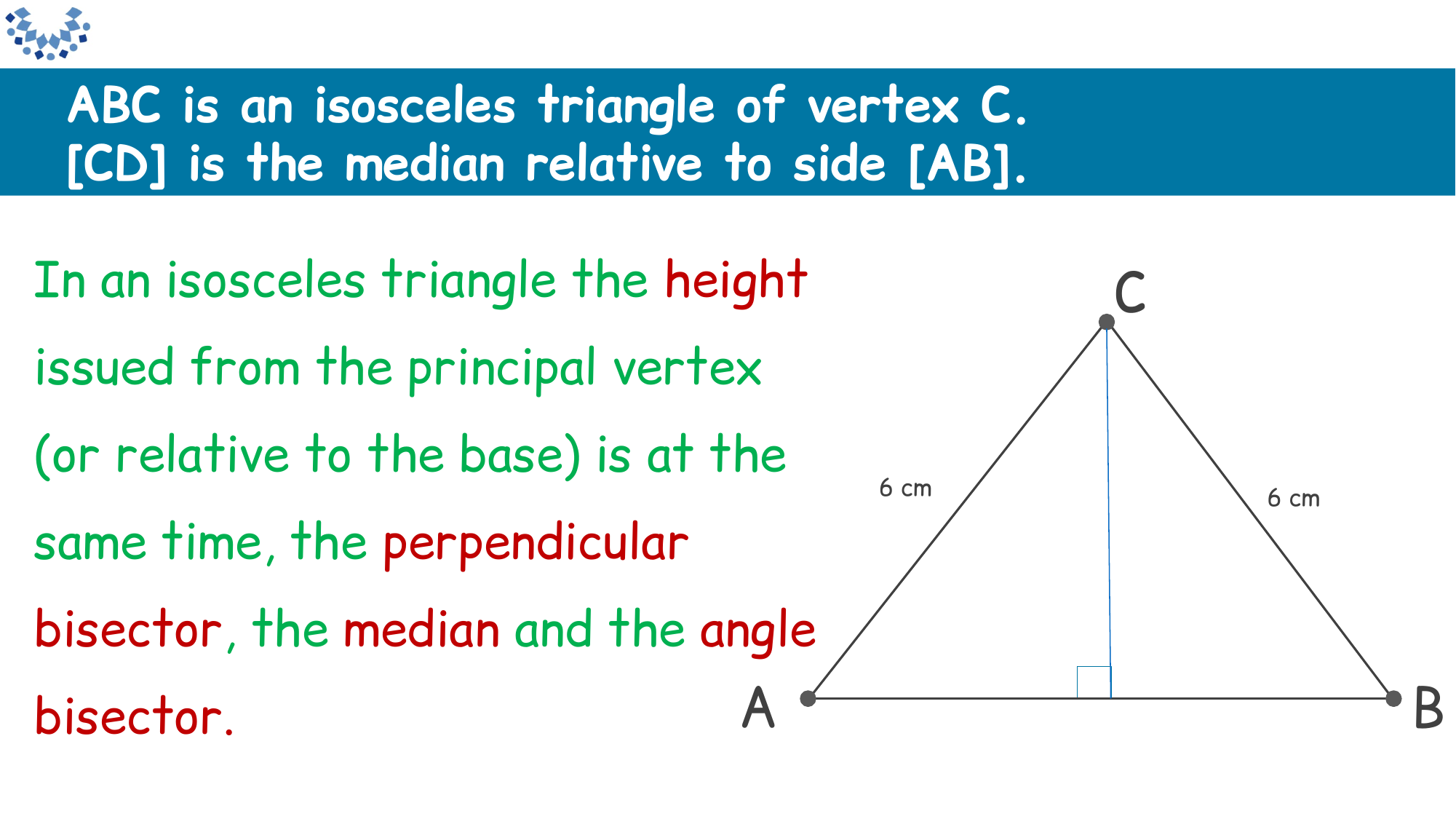

ABC is an isosceles triangle of vertex C.
[CD] is the median relative to side [AB].
In an isosceles triangle the height issued from the principal vertex (or relative to the base) is at the same time, the perpendicular bisector, the median and the angle bisector.

C

6 cm
6 cm
A
B